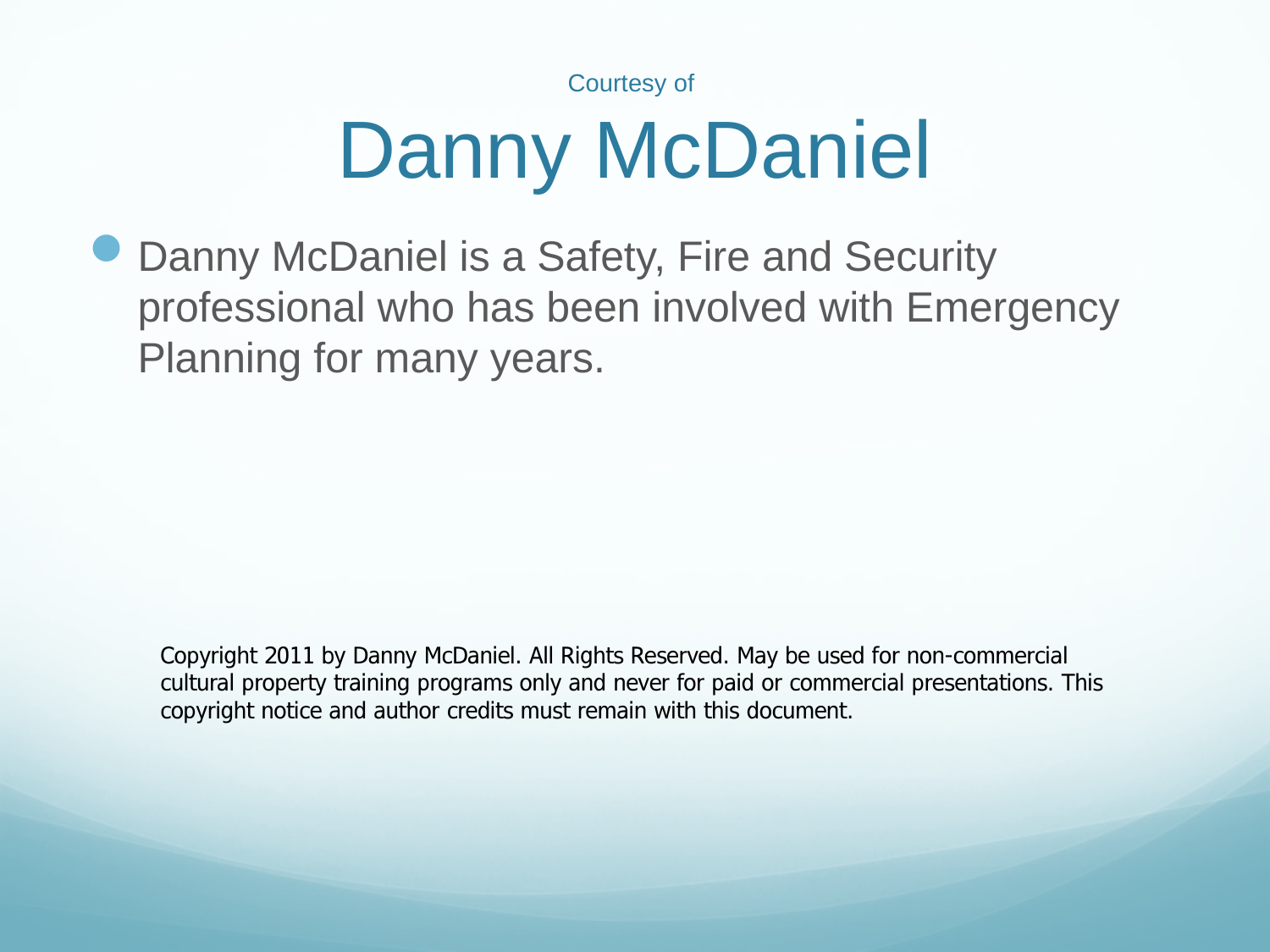

# Courtesy of Danny McDaniel
Danny McDaniel is a Safety, Fire and Security professional who has been involved with Emergency Planning for many years.
Copyright 2011 by Danny McDaniel. All Rights Reserved. May be used for non-commercial cultural property training programs only and never for paid or commercial presentations. This copyright notice and author credits must remain with this document.